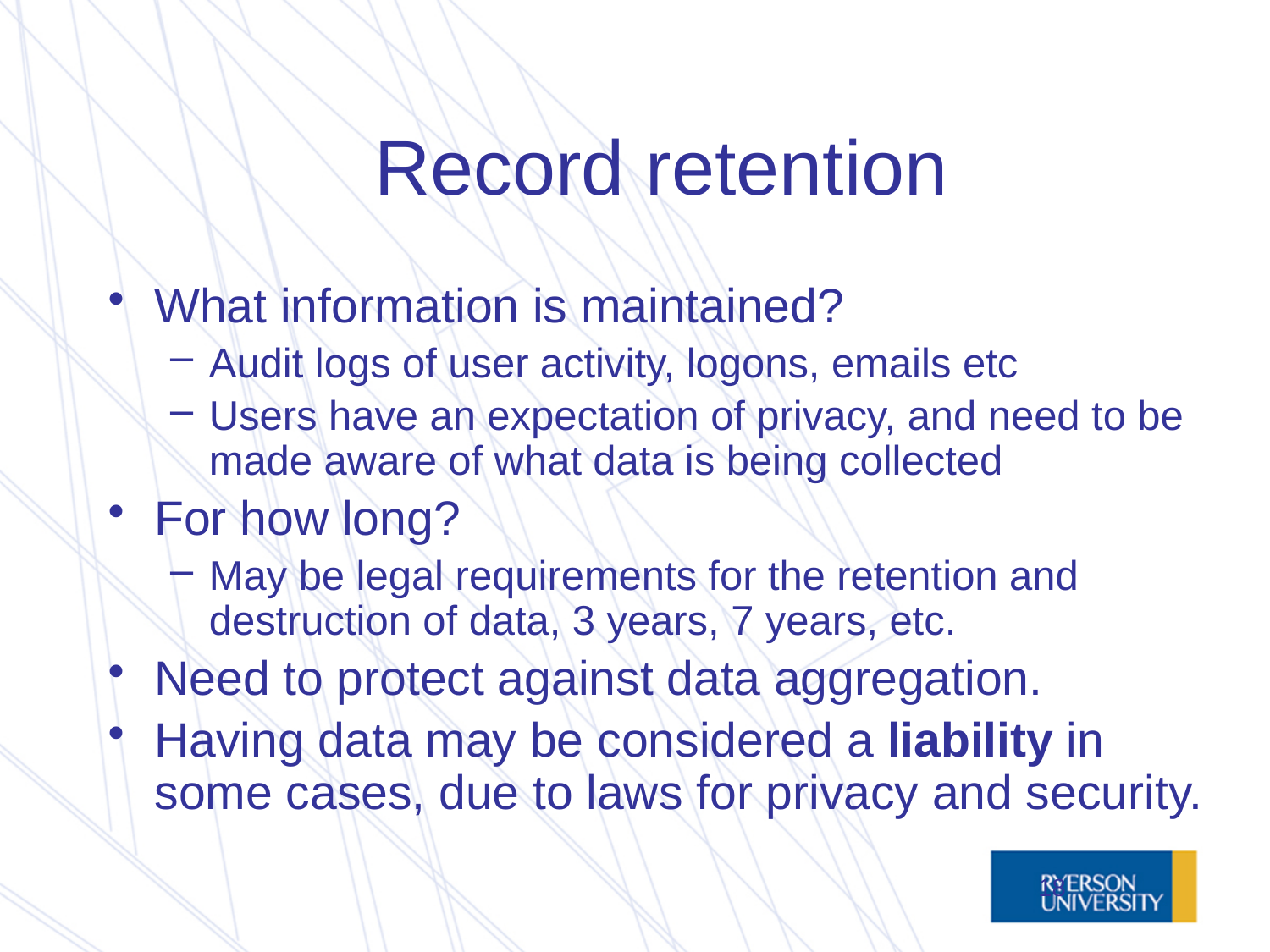

# Record retention
What information is maintained?
Audit logs of user activity, logons, emails etc
Users have an expectation of privacy, and need to be made aware of what data is being collected
For how long?
May be legal requirements for the retention and destruction of data, 3 years, 7 years, etc.
Need to protect against data aggregation.
Having data may be considered a liability in some cases, due to laws for privacy and security.
18